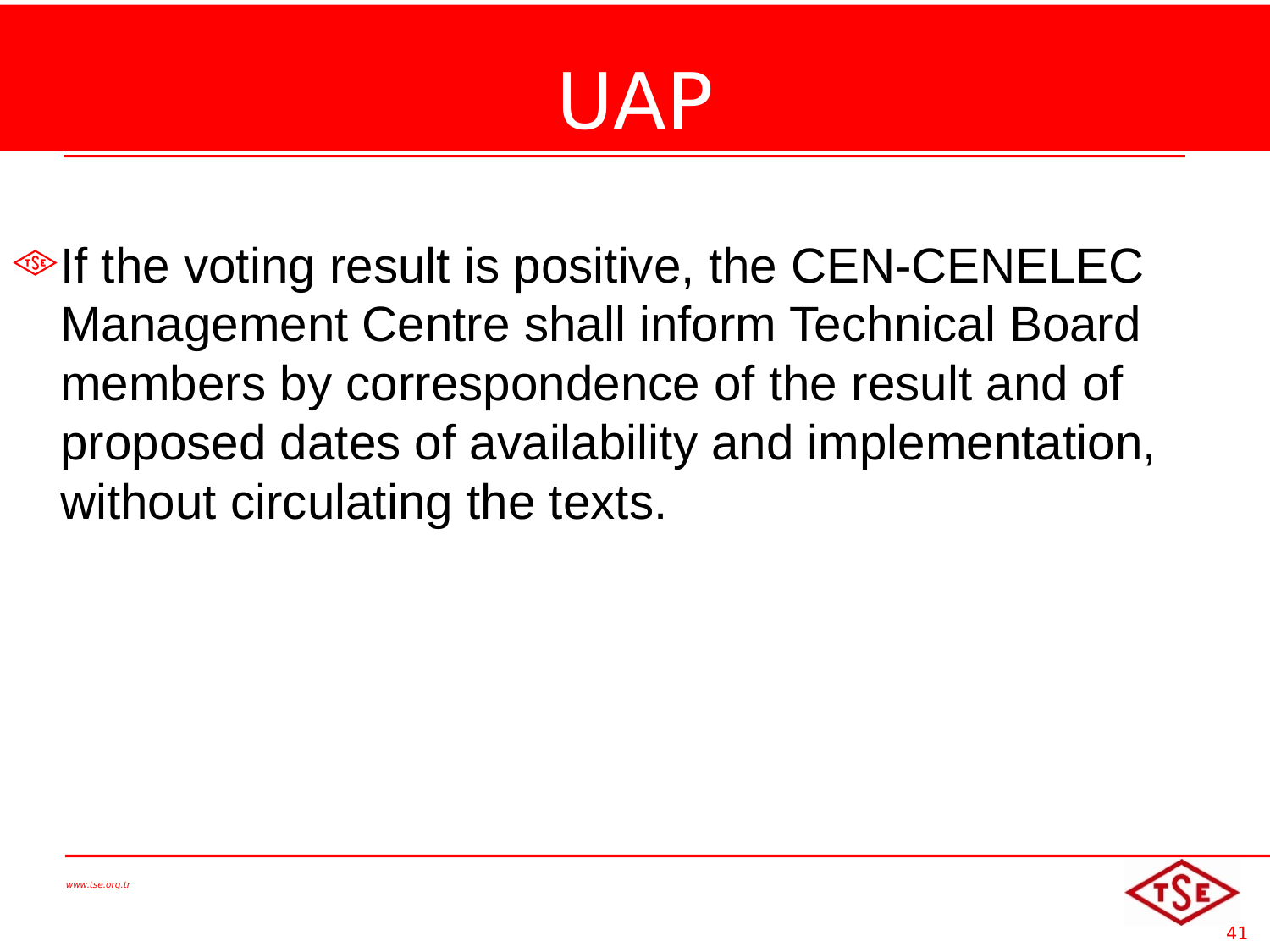

# UAP
If the voting result is positive, the CEN-CENELEC Management Centre shall inform Technical Board members by correspondence of the result and of proposed dates of availability and implementation, without circulating the texts.

www.tse.org.tr
41